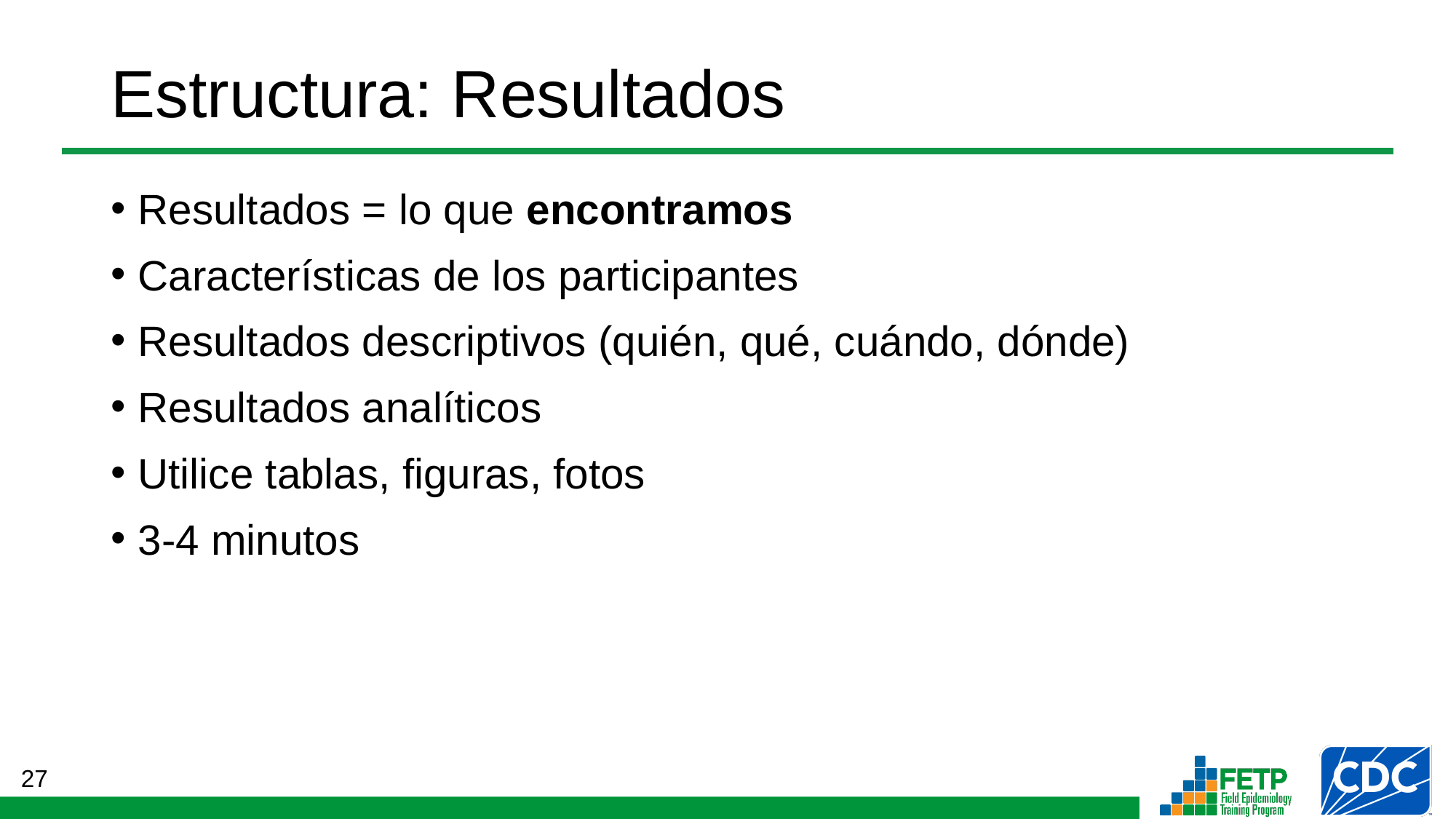

# Estructura: Resultados
Resultados = lo que encontramos
Características de los participantes
Resultados descriptivos (quién, qué, cuándo, dónde)
Resultados analíticos
Utilice tablas, figuras, fotos
3-4 minutos